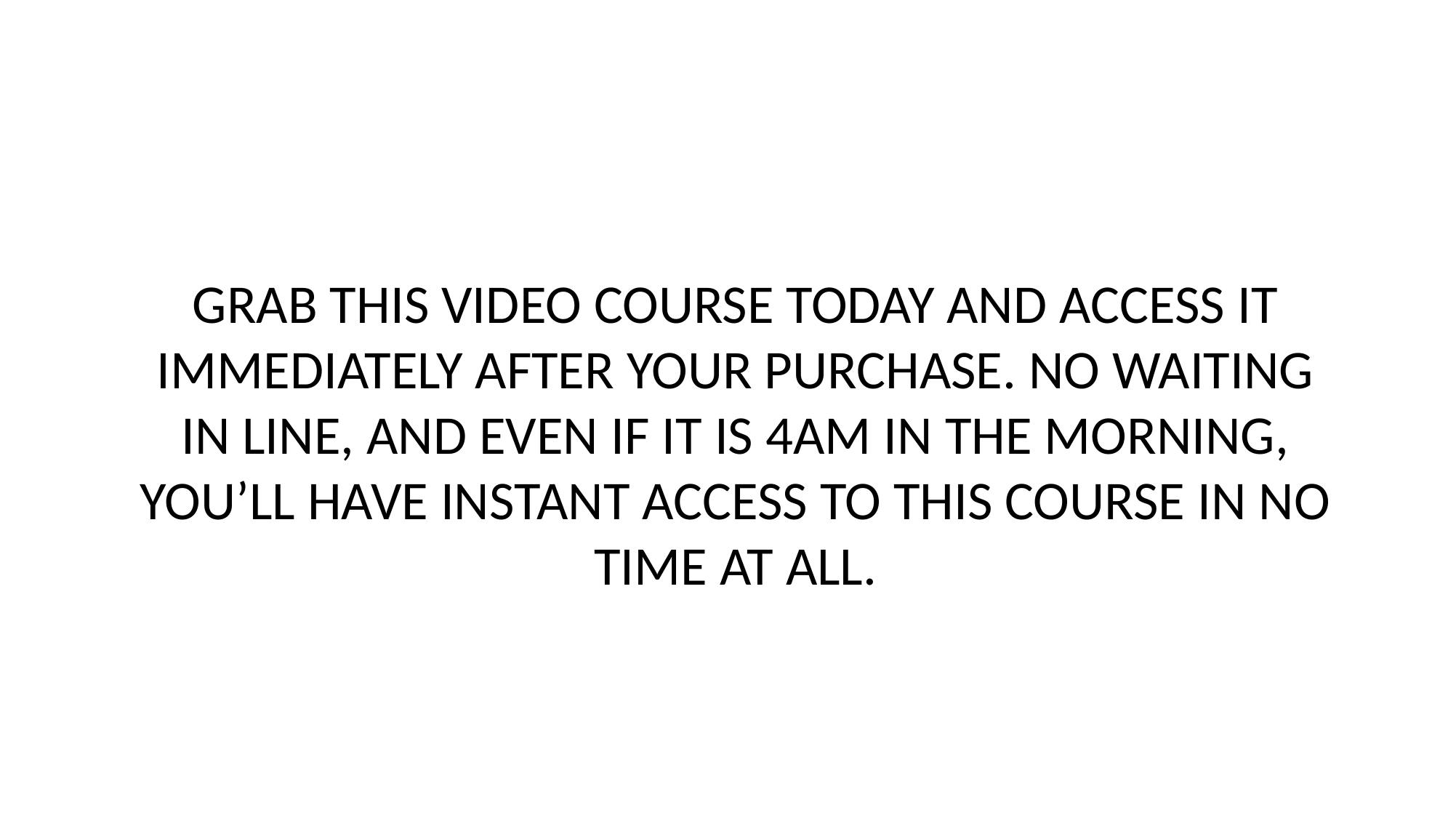

# GRAB THIS VIDEO COURSE TODAY AND ACCESS IT IMMEDIATELY AFTER YOUR PURCHASE. NO WAITING IN LINE, AND EVEN IF IT IS 4AM IN THE MORNING, YOU’LL HAVE INSTANT ACCESS TO THIS COURSE IN NO TIME AT ALL.